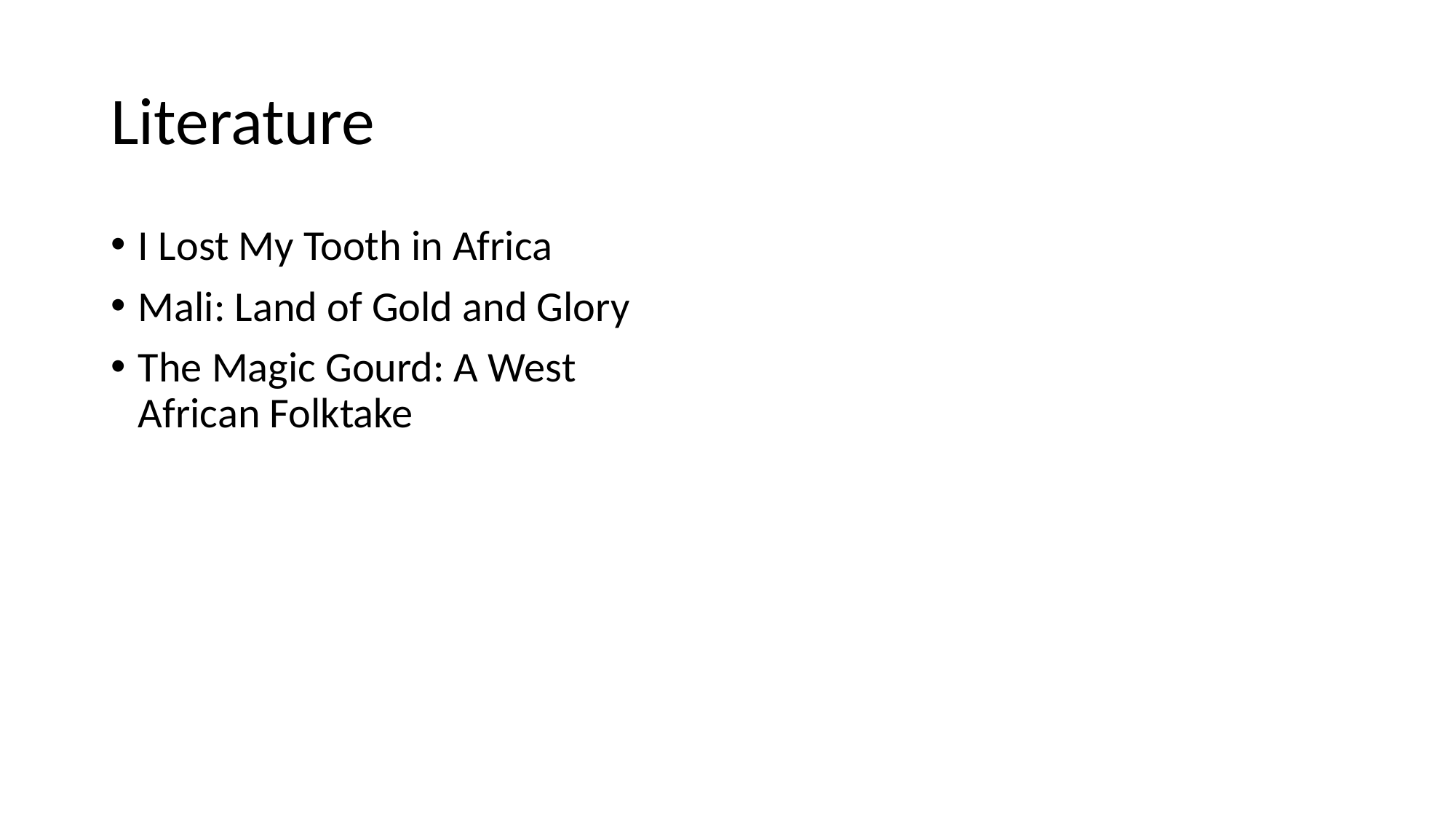

# Literature
I Lost My Tooth in Africa
Mali: Land of Gold and Glory
The Magic Gourd: A West African Folktake